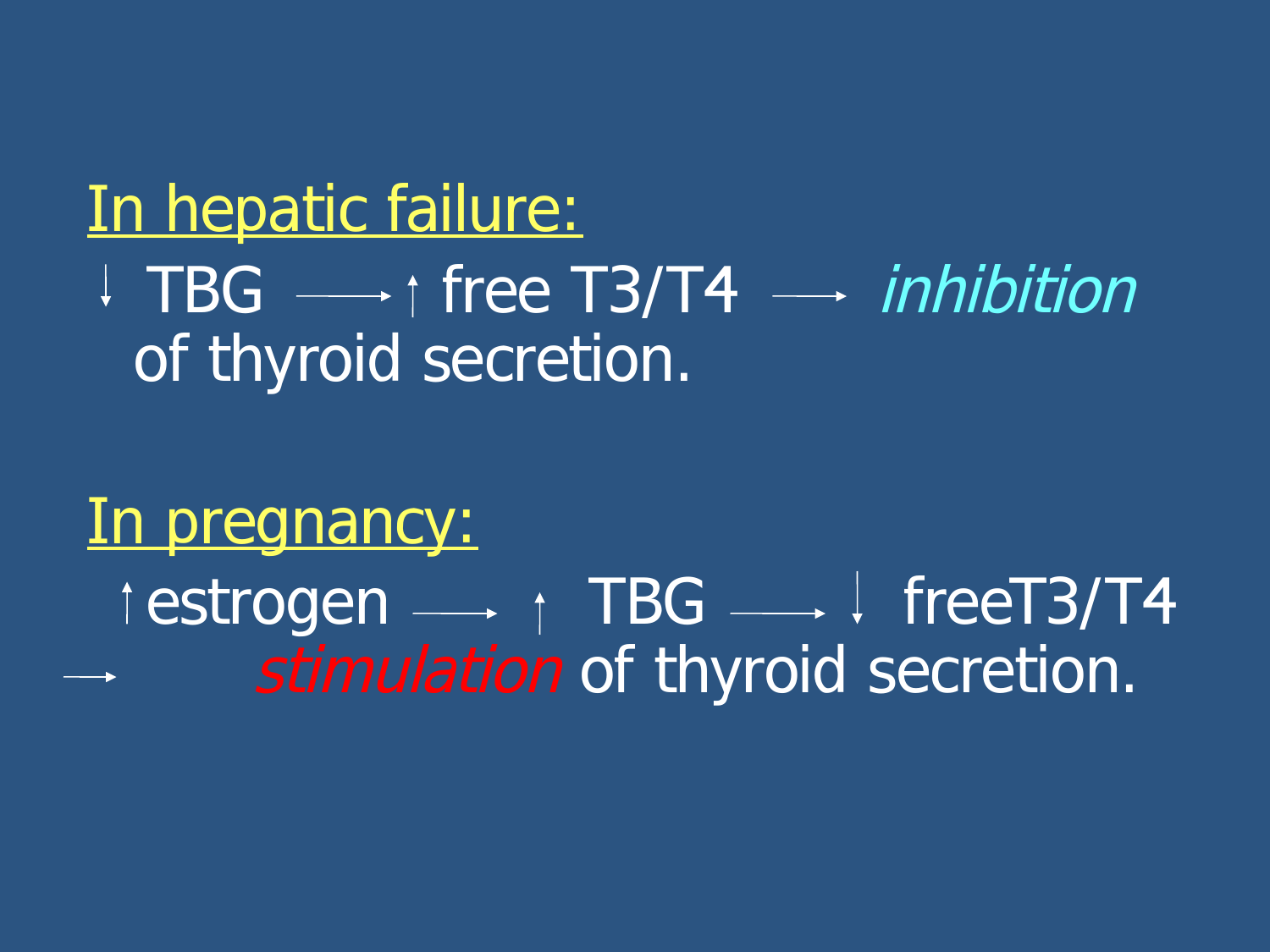

In hepatic failure:
   TBG         free T3/T4       inhibition of thyroid secretion.

In pregnancy:
   estrogen          TBG          freeT3/T4        stimulation of thyroid secretion.